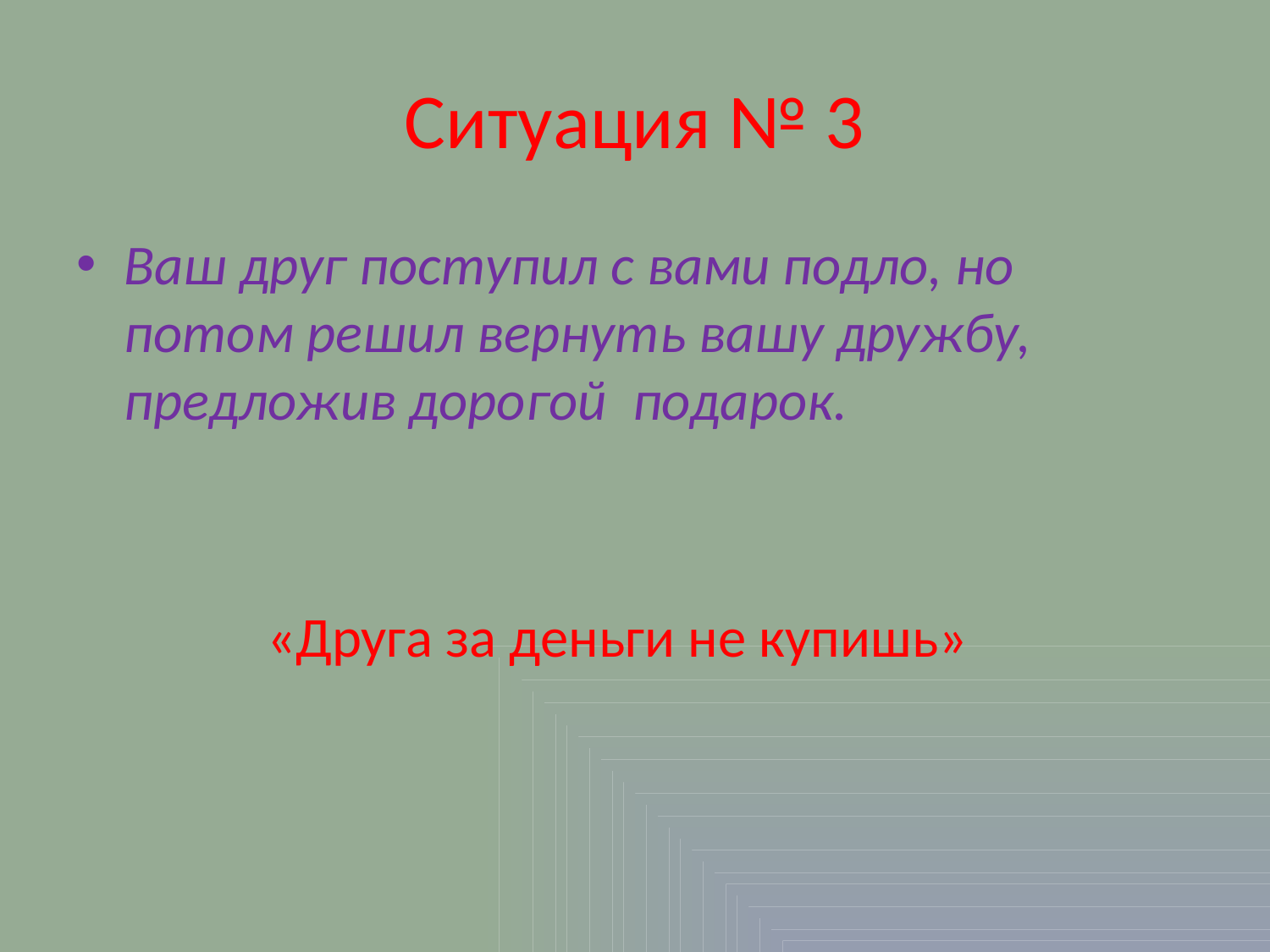

# Ситуация № 3
Ваш друг поступил с вами подло, но потом решил вернуть вашу дружбу, предложив дорогой  подарок.

               «Друга за деньги не купишь»